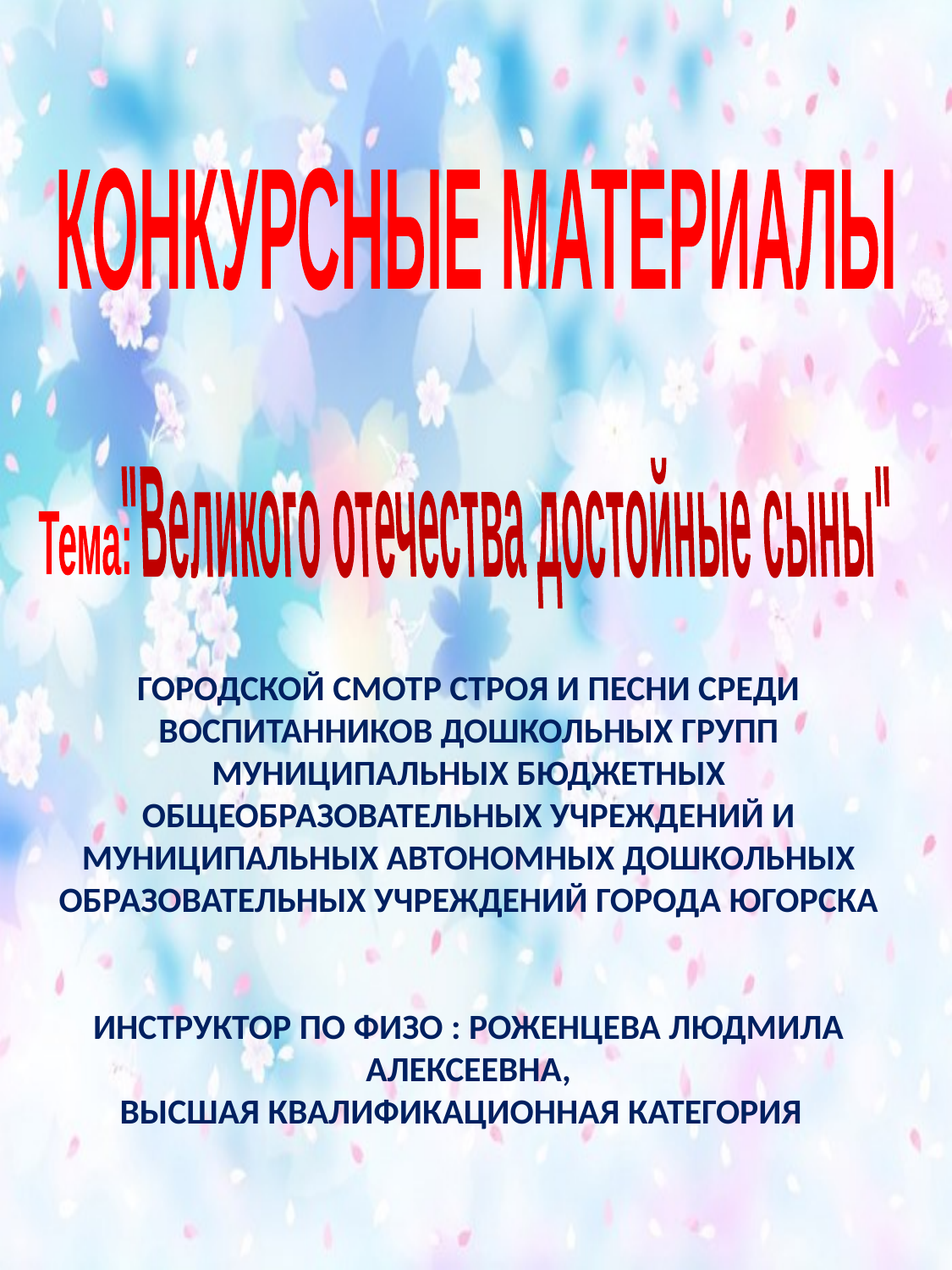

КОНКУРСНЫЕ МАТЕРИАЛЫ

 "Великого отечества достойные сыны"
Тема:

Городской смотр строя и песни среди воспитанников дошкольных групп муниципальных бюджетных общеобразовательных учреждений и муниципальных автономных дошкольных образовательных учреждений города Югорска

Инструктор по физо : Роженцева Людмила Алексеевна,
    высшая квалификационная категория